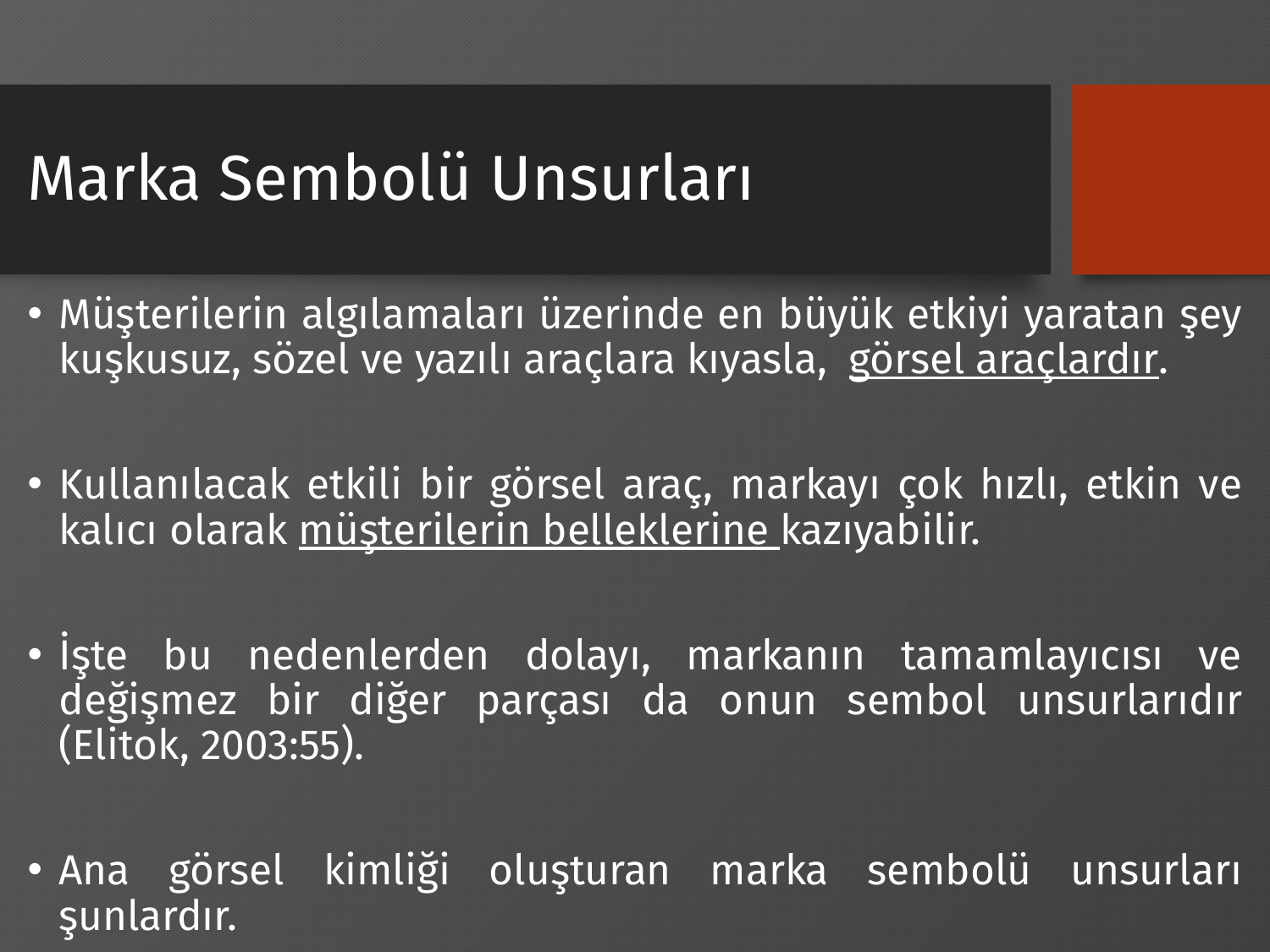

# Marka Sembolü Unsurları
Müşterilerin algılamaları üzerinde en büyük etkiyi yaratan şey kuşkusuz, sözel ve yazılı araçlara kıyasla,  görsel araçlardır.

Kullanılacak etkili bir görsel araç, markayı çok hızlı, etkin ve kalıcı olarak müşterilerin belleklerine kazıyabilir.

İşte bu nedenlerden dolayı, markanın tamamlayıcısı ve değişmez bir diğer parçası da onun sembol unsurlarıdır (Elitok, 2003:55).

Ana görsel kimliği oluşturan marka sembolü unsurları şunlardır.